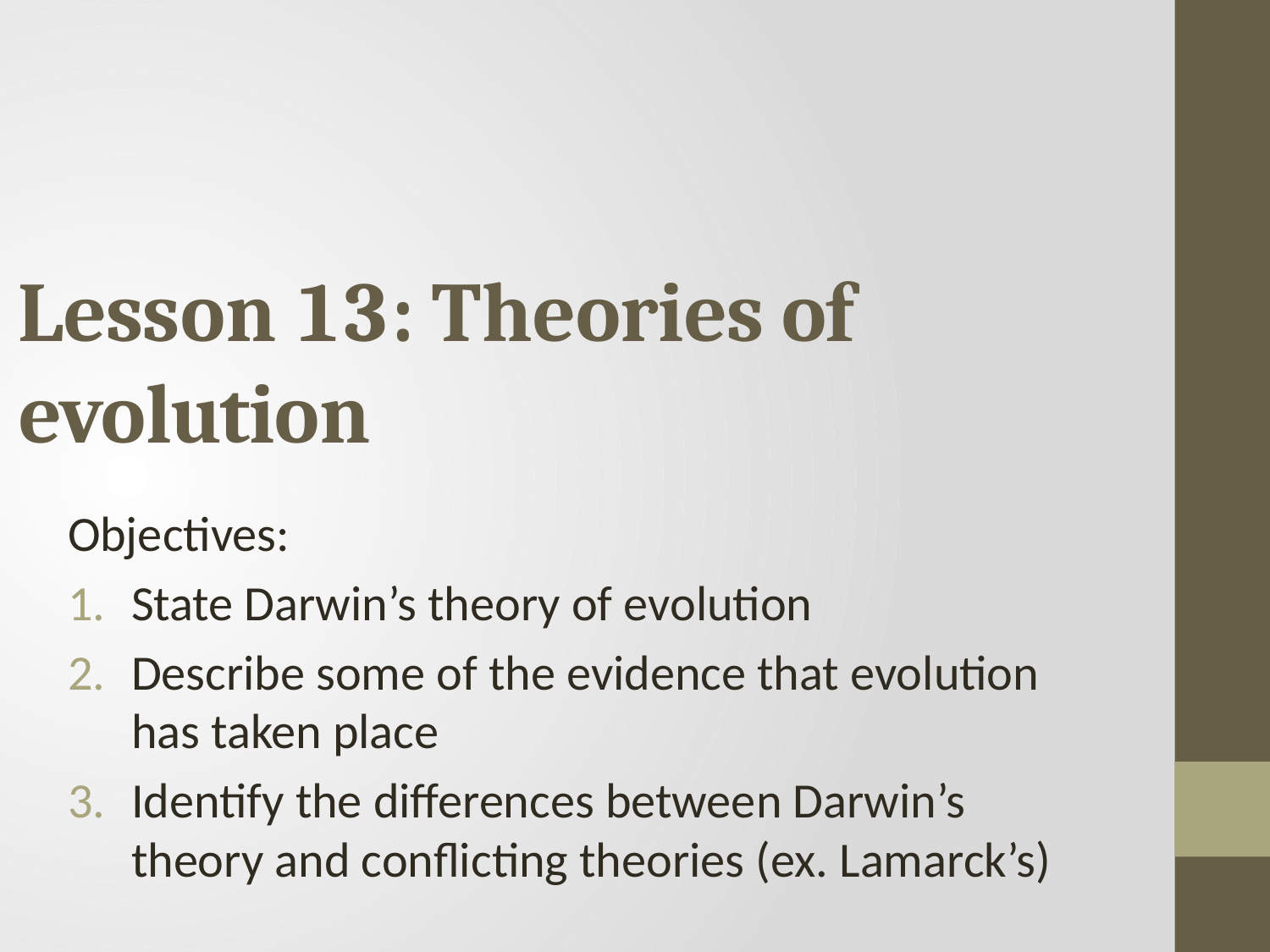

# Lesson 13: Theories of evolution
Objectives:
State Darwin’s theory of evolution
Describe some of the evidence that evolution has taken place
Identify the differences between Darwin’s theory and conflicting theories (ex. Lamarck’s)